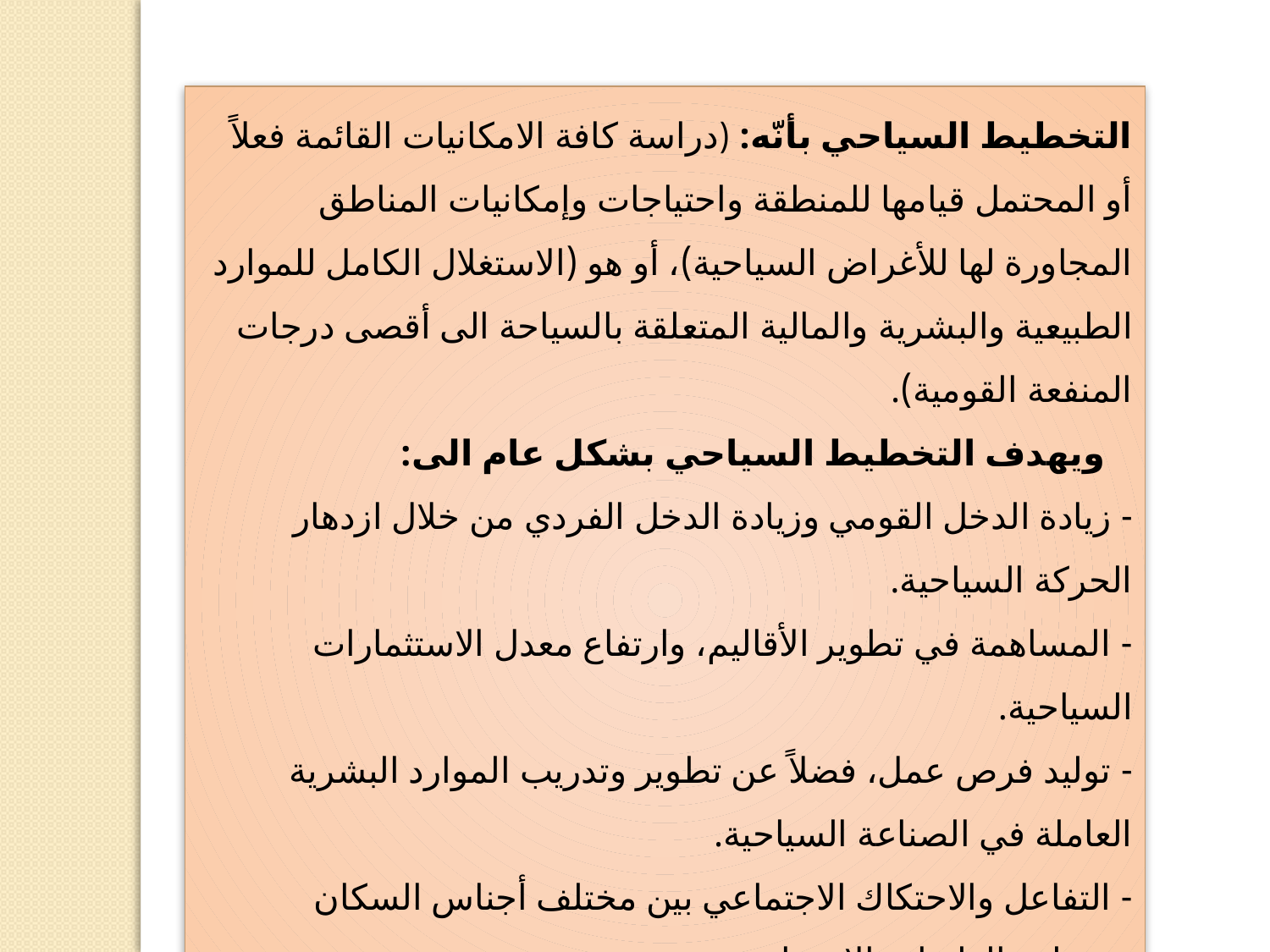

التخطيط السياحي بأنّه: (دراسة كافة الامكانيات القائمة فعلاً أو المحتمل قيامها للمنطقة واحتياجات وإمكانيات المناطق المجاورة لها للأغراض السياحية)، أو هو (الاستغلال الكامل للموارد الطبيعية والبشرية والمالية المتعلقة بالسياحة الى أقصى درجات المنفعة القومية).
   ويهدف التخطيط السياحي بشكل عام الى:
- زيادة الدخل القومي وزيادة الدخل الفردي من خلال ازدهار الحركة السياحية.
- المساهمة في تطوير الأقاليم، وارتفاع معدل الاستثمارات السياحية.
- توليد فرص عمل، فضلاً عن تطوير وتدريب الموارد البشرية العاملة في الصناعة السياحية.
- التفاعل والاحتكاك الاجتماعي بين مختلف أجناس السكان ومختلف الطبقات الاجتماعية.
- الحفاظ على المقومات الطبيعية وصيانتها، فضلاً عن صيانة المناطق الآثارية والتراثية.